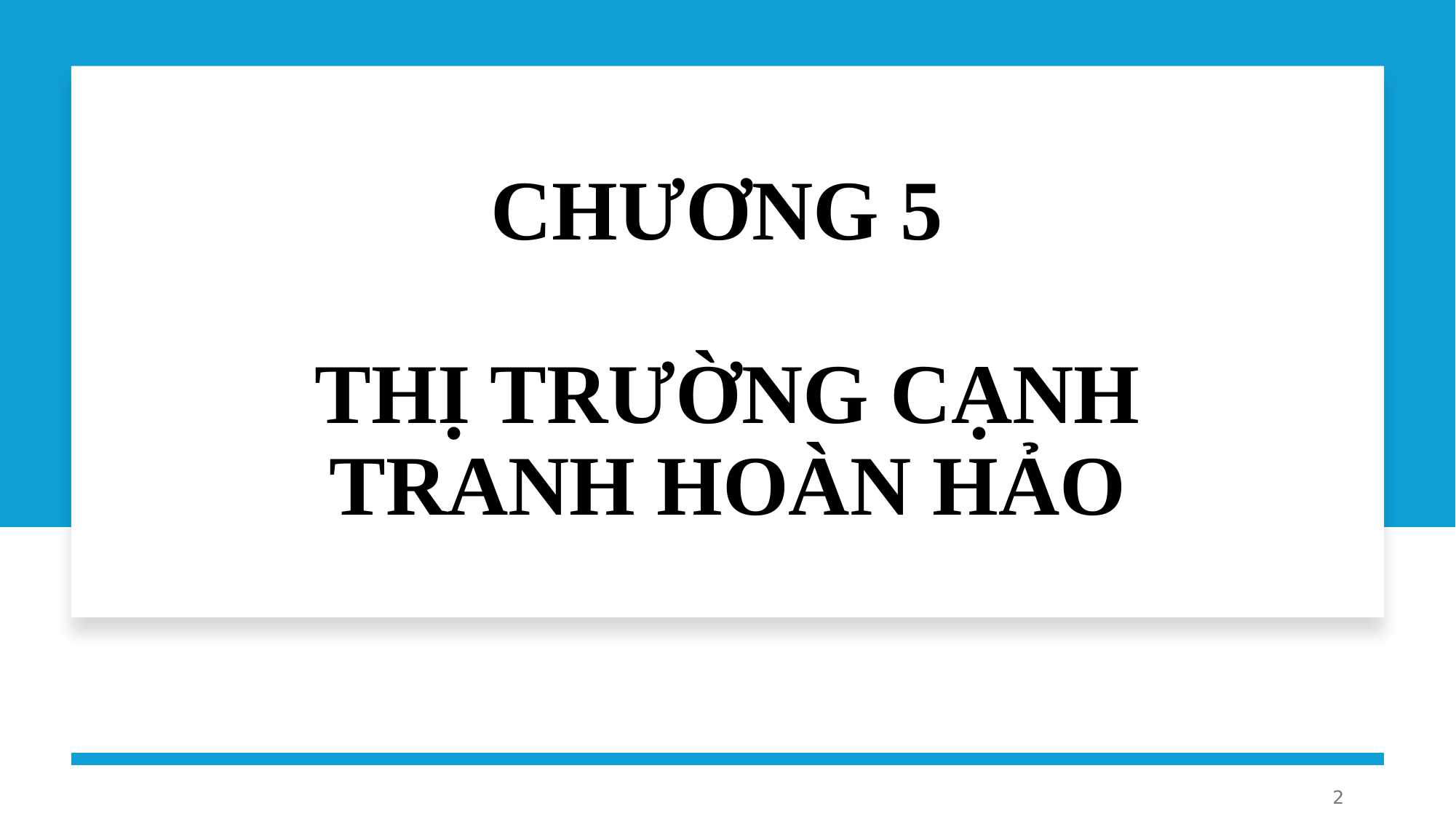

# CHƯƠNG 5 THỊ TRƯỜNG CẠNH TRANH HOÀN HẢO
2